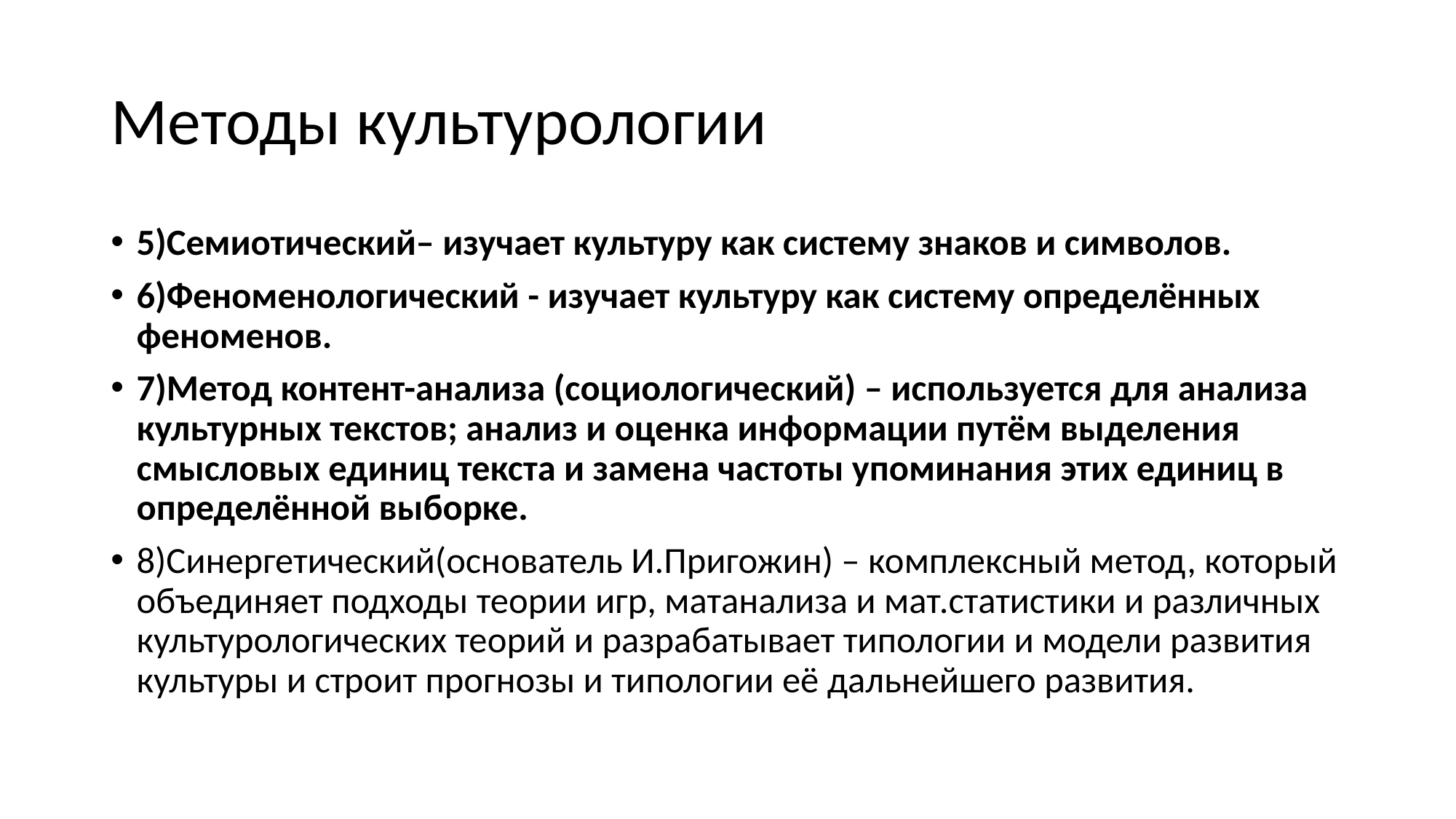

# Методы культурологии
5)Семиотический– изучает культуру как систему знаков и символов.
6)Феноменологический - изучает культуру как систему определённых феноменов.
7)Метод контент-анализа (социологический) – используется для анализа культурных текстов; анализ и оценка информации путём выделения смысловых единиц текста и замена частоты упоминания этих единиц в определённой выборке.
8)Синергетический(основатель И.Пригожин) – комплексный метод, который объединяет подходы теории игр, матанализа и мат.статистики и различных культурологических теорий и разрабатывает типологии и модели развития культуры и строит прогнозы и типологии её дальнейшего развития.